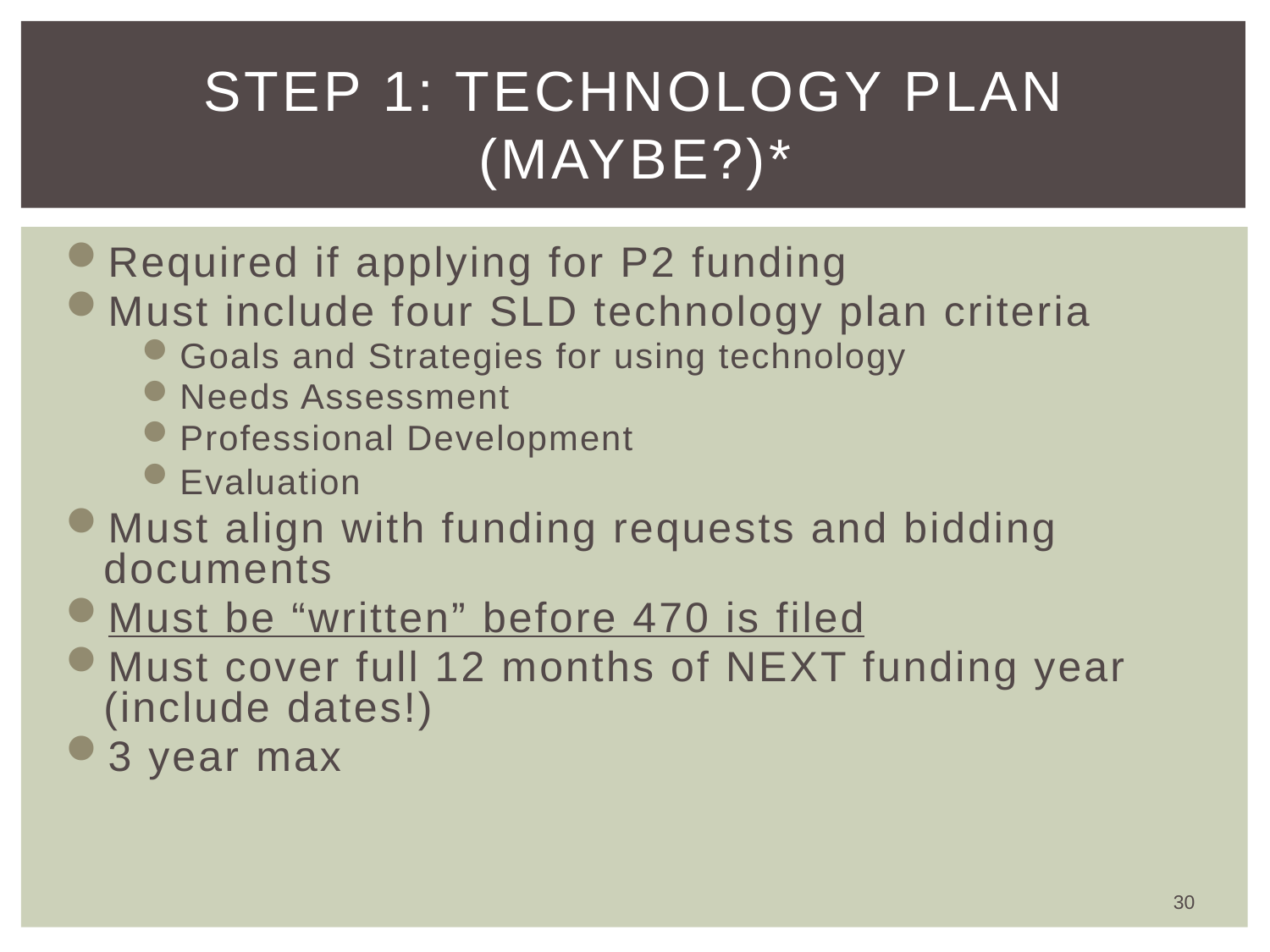

# Step 1: Technology Plan (maybe?)*
Required if applying for P2 funding
Must include four SLD technology plan criteria
Goals and Strategies for using technology
Needs Assessment
Professional Development
Evaluation
Must align with funding requests and bidding documents
Must be “written” before 470 is filed
Must cover full 12 months of NEXT funding year (include dates!)
3 year max

30